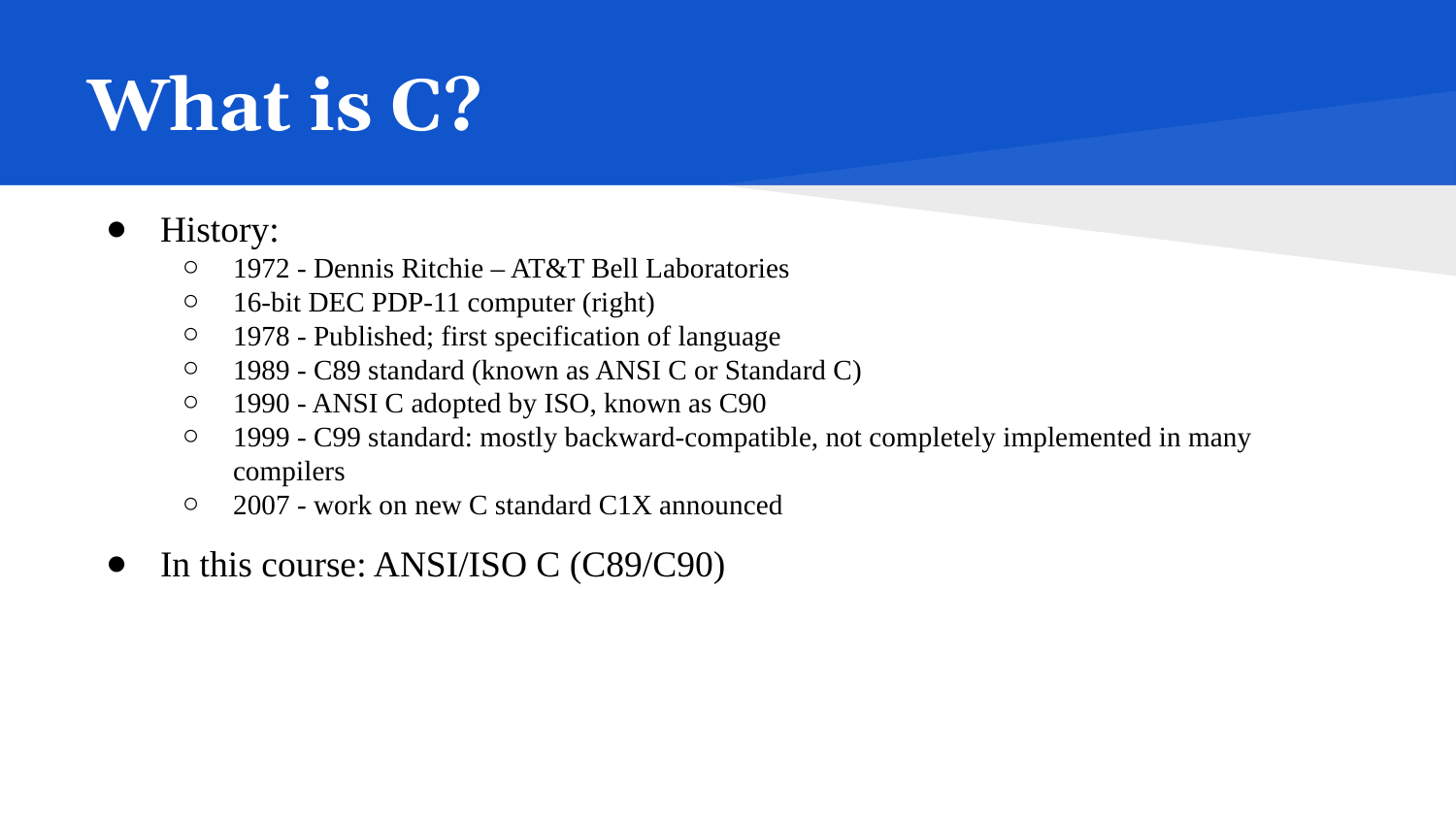

# What is C?
History:
1972 - Dennis Ritchie – AT&T Bell Laboratories
16-bit DEC PDP-11 computer (right)
1978 - Published; first specification of language
1989 - C89 standard (known as ANSI C or Standard C)
1990 - ANSI C adopted by ISO, known as C90
1999 - C99 standard: mostly backward-compatible, not completely implemented in many compilers
2007 - work on new C standard C1X announced
In this course: ANSI/ISO C (C89/C90)